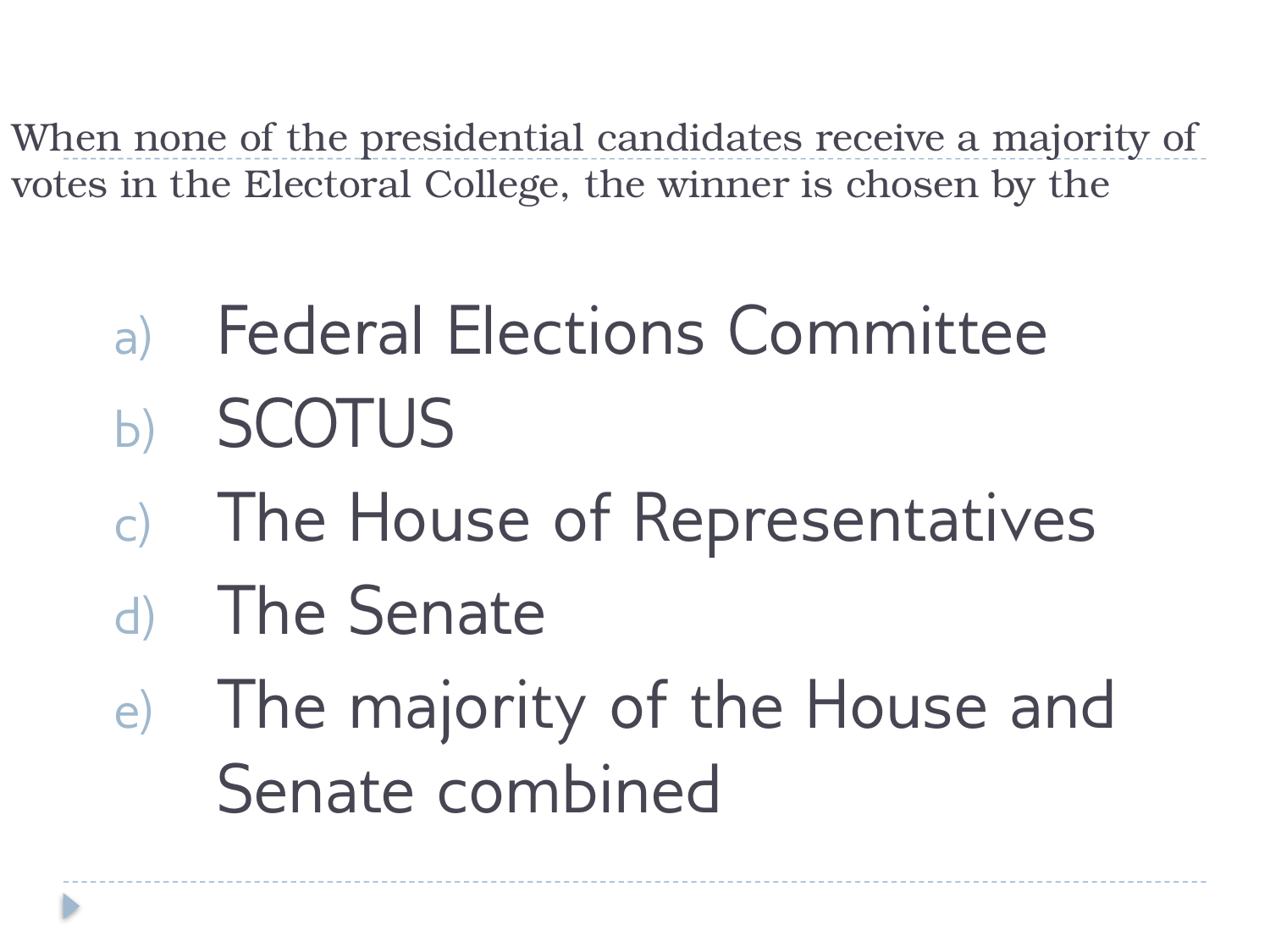

# When none of the presidential candidates receive a majority of votes in the Electoral College, the winner is chosen by the

Federal Elections Committee
SCOTUS
The House of Representatives
The Senate
The majority of the House and Senate combined